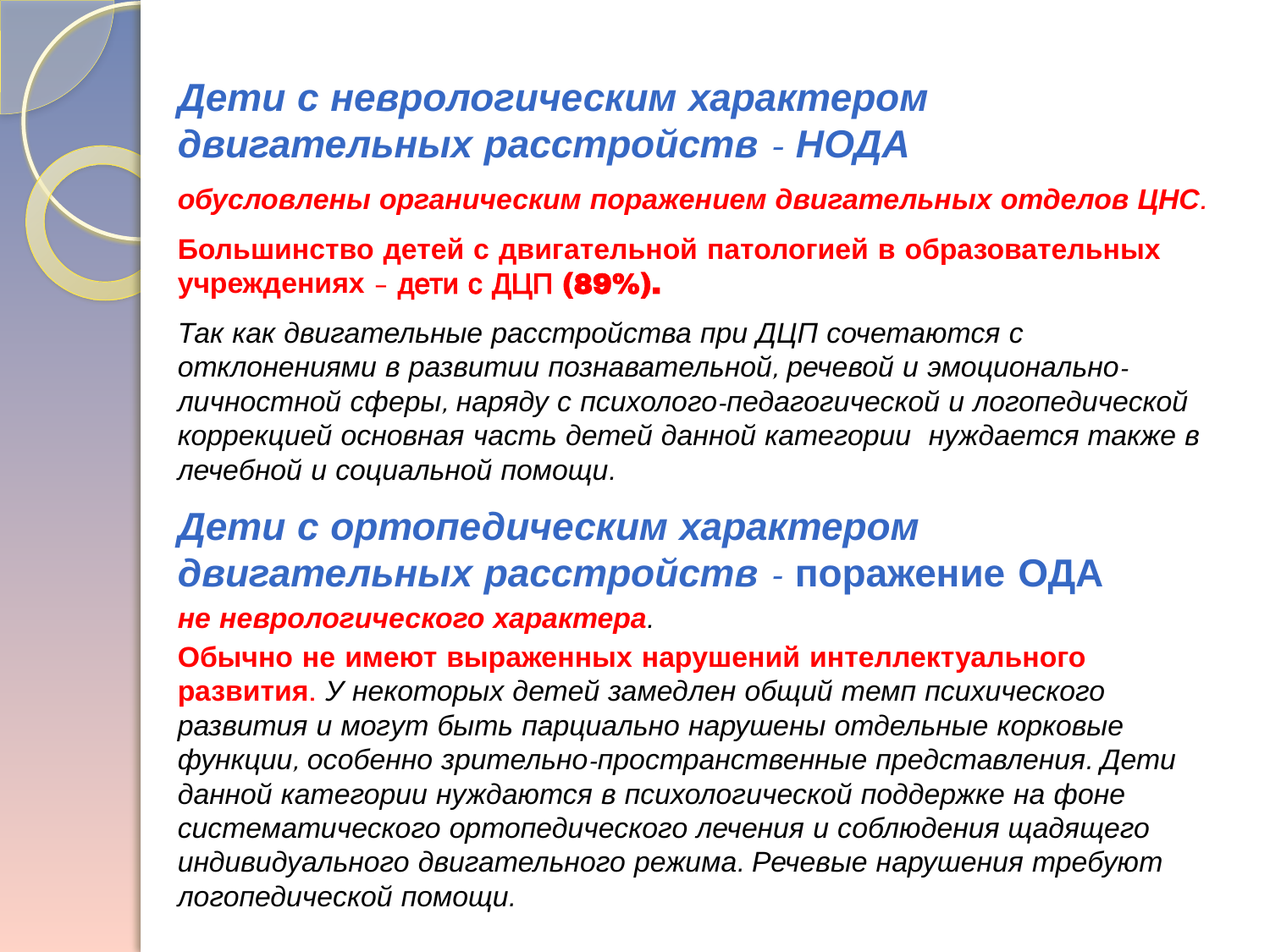

Дети с неврологическим характером     двигательных расстройств - НОДА
обусловлены органическим поражением двигательных отделов ЦНС.
Большинство детей с двигательной патологией в образовательных учреждениях – дети с ДЦП (89%).
Так как двигательные расстройства при ДЦП сочетаются с отклонениями в развитии познавательной, речевой и эмоционально-личностной сферы, наряду с психолого-педагогической и логопедической коррекцией основная часть детей данной категории  нуждается также в лечебной и социальной помощи.
Дети с ортопедическим характером двигательных расстройств - поражение ОДА
не неврологического характера.
Обычно не имеют выраженных нарушений интеллектуального развития. У некоторых детей замедлен общий темп психического развития и могут быть парциально нарушены отдельные корковые функции, особенно зрительно-пространственные представления. Дети данной категории нуждаются в психологической поддержке на фоне систематического ортопедического лечения и соблюдения щадящего индивидуального двигательного режима. Речевые нарушения требуют логопедической помощи.